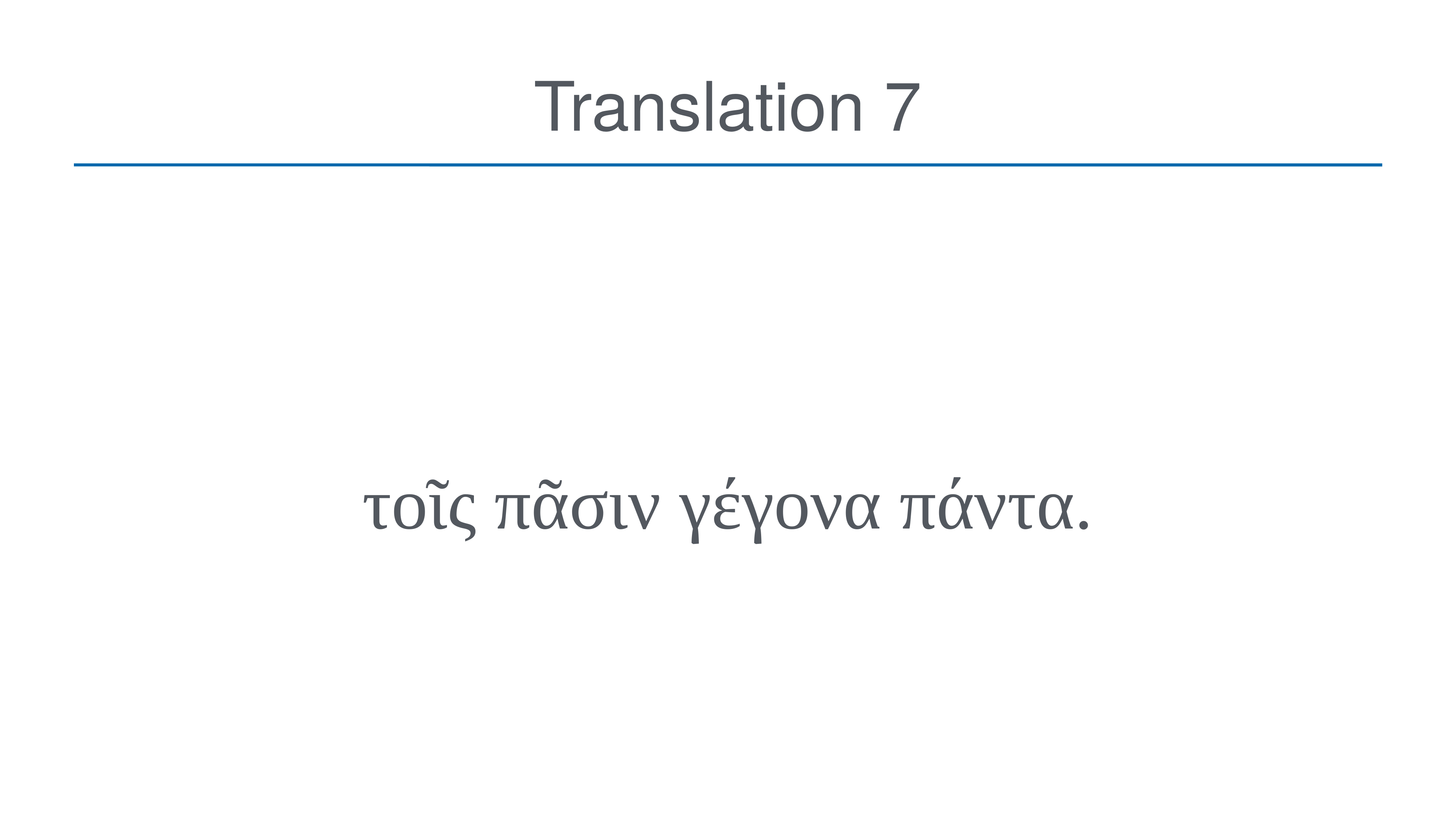

# Translation 7
τοῖς πᾶσιν γέγονα πάντα.